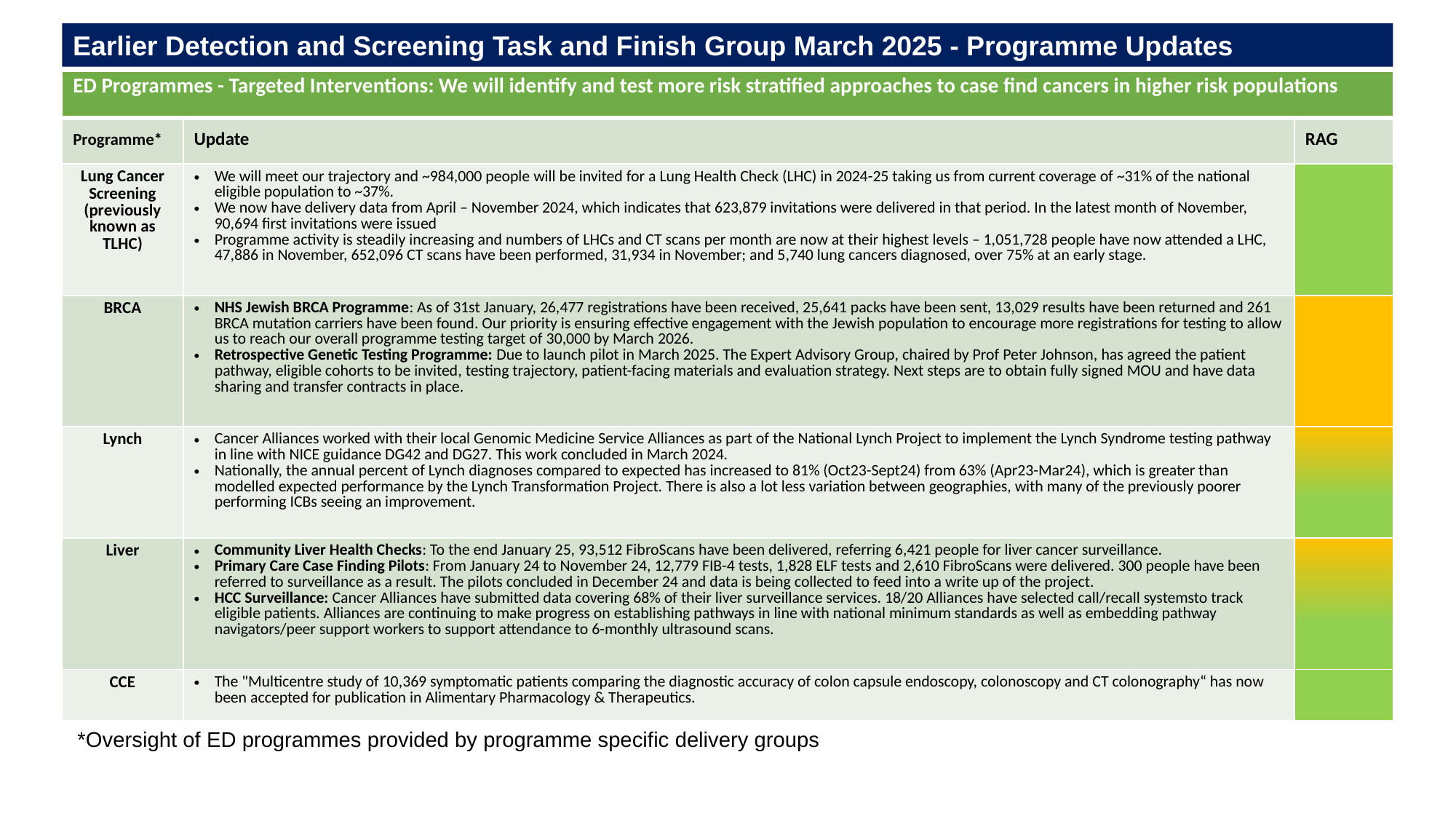

Earlier Detection and Screening Task and Finish Group March 2025 - Programme Updates
| ED Programmes - Targeted Interventions: We will identify and test more risk stratified approaches to case find cancers in higher risk populations |  |  |
| --- | --- | --- |
| Programme\* | Update | RAG |
| Lung Cancer Screening (previously known as TLHC) | We will meet our trajectory and ~984,000 people will be invited for a Lung Health Check (LHC) in 2024-25 taking us from current coverage of ~31% of the national eligible population to ~37%. We now have delivery data from April – November 2024, which indicates that 623,879 invitations were delivered in that period. In the latest month of November, 90,694 first invitations were issued Programme activity is steadily increasing and numbers of LHCs and CT scans per month are now at their highest levels – 1,051,728 people have now attended a LHC, 47,886 in November, 652,096 CT scans have been performed, 31,934 in November; and 5,740 lung cancers diagnosed, over 75% at an early stage. |  |
| BRCA | NHS Jewish BRCA Programme: As of 31st January, 26,477 registrations have been received, 25,641 packs have been sent, 13,029 results have been returned and 261 BRCA mutation carriers have been found. Our priority is ensuring effective engagement with the Jewish population to encourage more registrations for testing to allow us to reach our overall programme testing target of 30,000 by March 2026. Retrospective Genetic Testing Programme: Due to launch pilot in March 2025. The Expert Advisory Group, chaired by Prof Peter Johnson, has agreed the patient pathway, eligible cohorts to be invited, testing trajectory, patient-facing materials and evaluation strategy. Next steps are to obtain fully signed MOU and have data sharing and transfer contracts in place. |  |
| Lynch | Cancer Alliances worked with their local Genomic Medicine Service Alliances as part of the National Lynch Project to implement the Lynch Syndrome testing pathway in line with NICE guidance DG42 and DG27. This work concluded in March 2024. Nationally, the annual percent of Lynch diagnoses compared to expected has increased to 81% (Oct23-Sept24) from 63% (Apr23-Mar24), which is greater than modelled expected performance by the Lynch Transformation Project. There is also a lot less variation between geographies, with many of the previously poorer performing ICBs seeing an improvement. |  |
| Liver | Community Liver Health Checks: To the end January 25, 93,512 FibroScans have been delivered, referring 6,421 people for liver cancer surveillance. Primary Care Case Finding Pilots: From January 24 to November 24, 12,779 FIB-4 tests, 1,828 ELF tests and 2,610 FibroScans were delivered. 300 people have been referred to surveillance as a result. The pilots concluded in December 24 and data is being collected to feed into a write up of the project. HCC Surveillance: Cancer Alliances have submitted data covering 68% of their liver surveillance services. 18/20 Alliances have selected call/recall systemsto track eligible patients. Alliances are continuing to make progress on establishing pathways in line with national minimum standards as well as embedding pathway navigators/peer support workers to support attendance to 6-monthly ultrasound scans. |  |
| CCE | The "Multicentre study of 10,369 symptomatic patients comparing the diagnostic accuracy of colon capsule endoscopy, colonoscopy and CT colonography“ has now been accepted for publication in Alimentary Pharmacology & Therapeutics. |  |
*Oversight of ED programmes provided by programme specific delivery groups